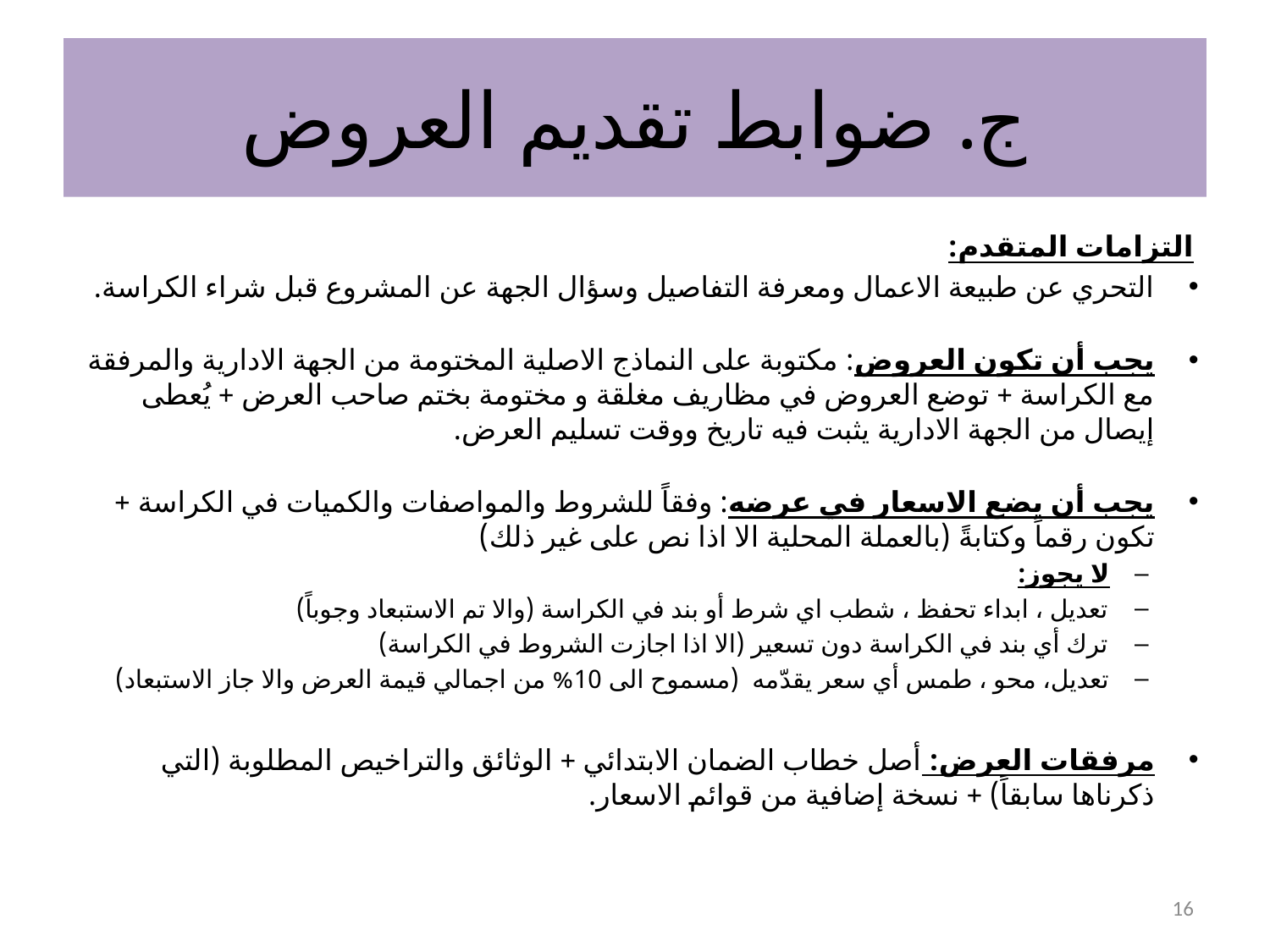

# ج. ضوابط تقديم العروض
التزامات المتقدم:
التحري عن طبيعة الاعمال ومعرفة التفاصيل وسؤال الجهة عن المشروع قبل شراء الكراسة.

يجب أن تكون العروض: مكتوبة على النماذج الاصلية المختومة من الجهة الادارية والمرفقة مع الكراسة + توضع العروض في مظاريف مغلقة و مختومة بختم صاحب العرض + يُعطى إيصال من الجهة الادارية يثبت فيه تاريخ ووقت تسليم العرض.

يجب أن يضع الاسعار في عرضه: وفقاً للشروط والمواصفات والكميات في الكراسة + تكون رقماً وكتابةً (بالعملة المحلية الا اذا نص على غير ذلك)
لا يجوز:
تعديل ، ابداء تحفظ ، شطب اي شرط أو بند في الكراسة (والا تم الاستبعاد وجوباً)
ترك أي بند في الكراسة دون تسعير (الا اذا اجازت الشروط في الكراسة)
تعديل، محو ، طمس أي سعر يقدّمه  (مسموح الى 10% من اجمالي قيمة العرض والا جاز الاستبعاد)

مرفقات العرض: أصل خطاب الضمان الابتدائي + الوثائق والتراخيص المطلوبة (التي ذكرناها سابقاً) + نسخة إضافية من قوائم الاسعار.

16